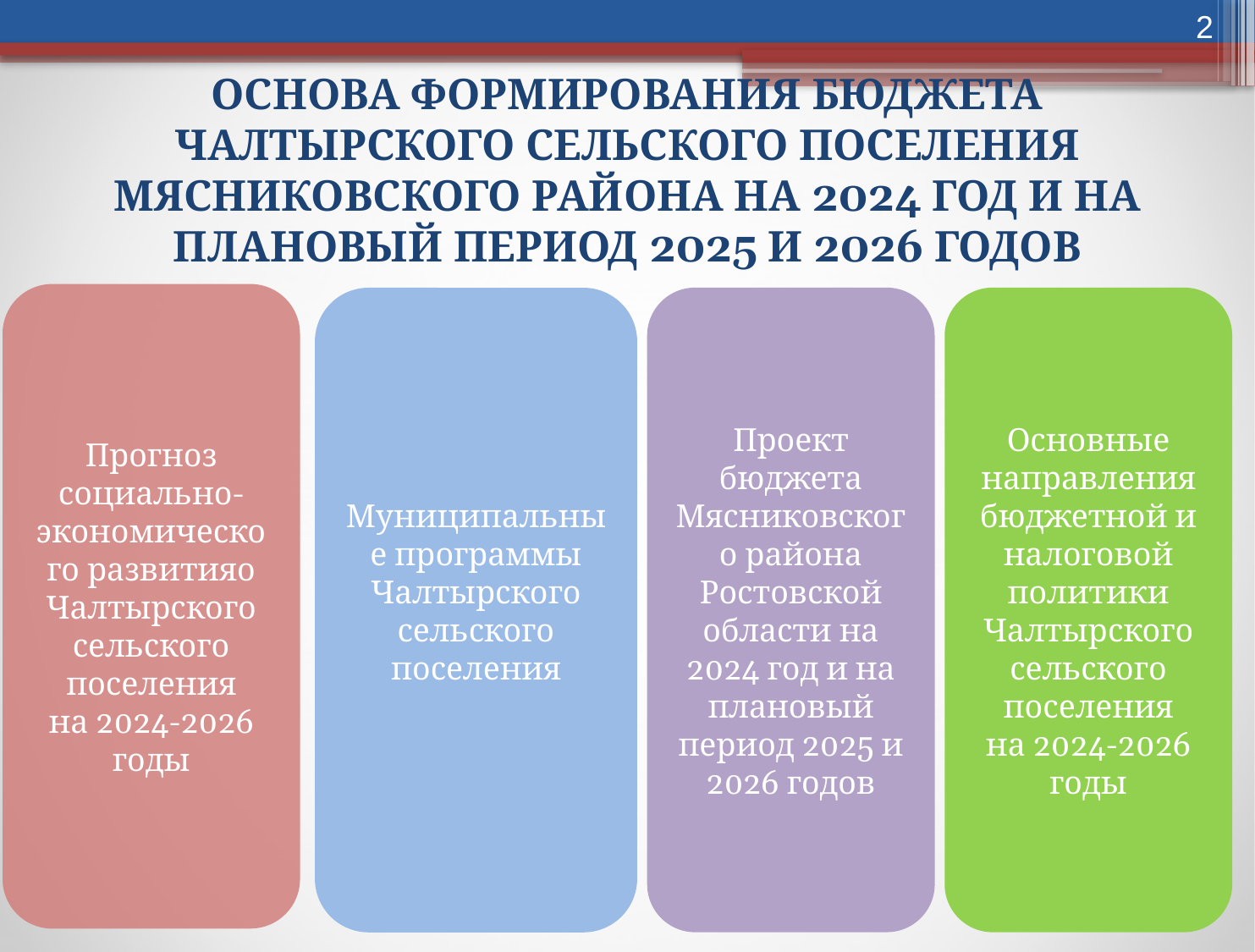

2
# Основа формирования бюджета ЧАЛТЫРСКОГО сельского поселения Мясниковского района на 2024 год и на плановый период 2025 и 2026 годов
Прогноз социально-экономического развитияо Чалтырского сельского поселения
на 2024-2026 годы
Проект бюджета Мясниковского района Ростовской области на 2024 год и на плановый период 2025 и 2026 годов
Основные направления бюджетной и налоговой политики Чалтырского сельского поселения
на 2024-2026 годы
Муниципальные программы Чалтырского сельского поселения